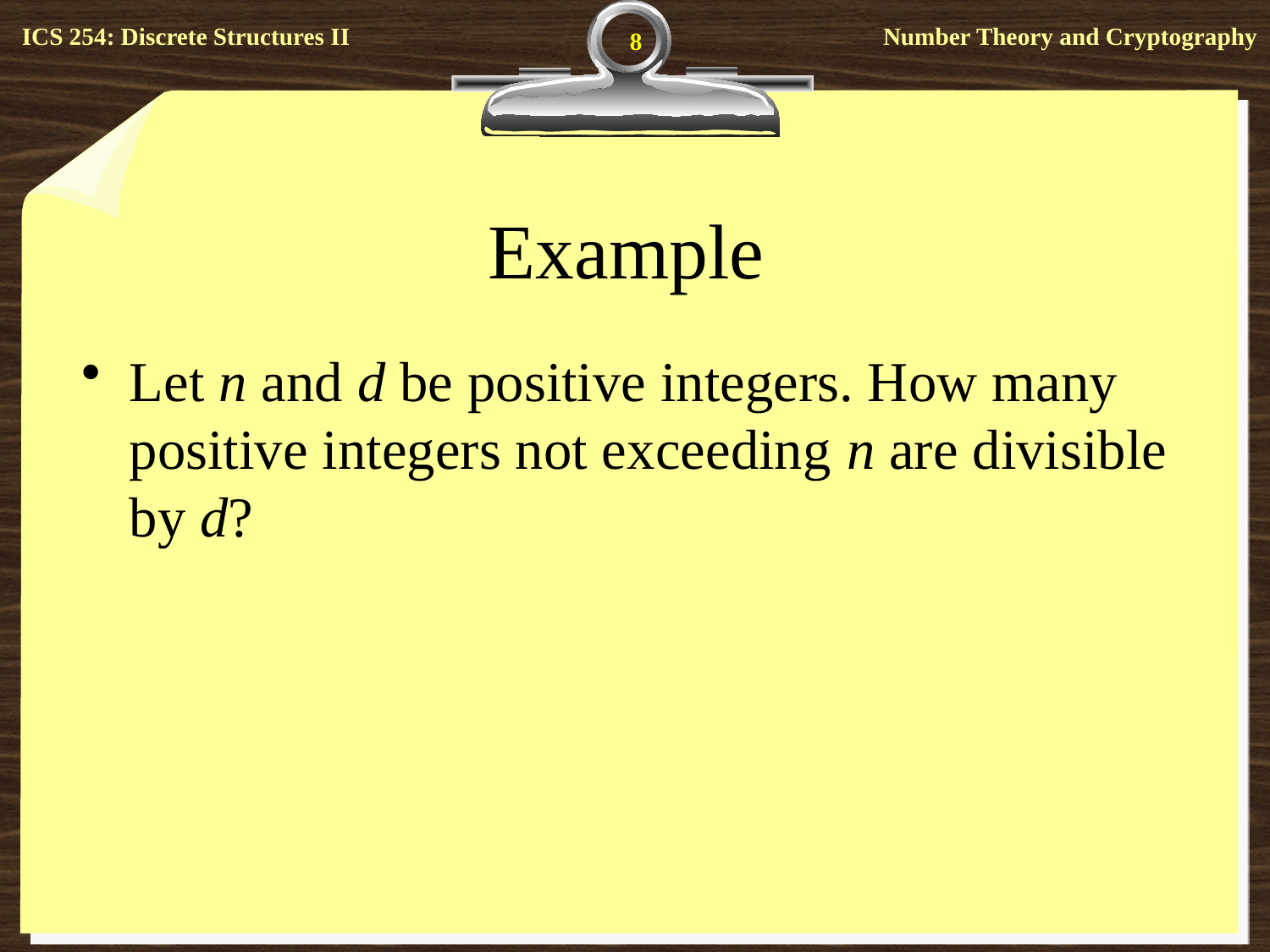

8
# Example
Let n and d be positive integers. How many positive integers not exceeding n are divisible by d?